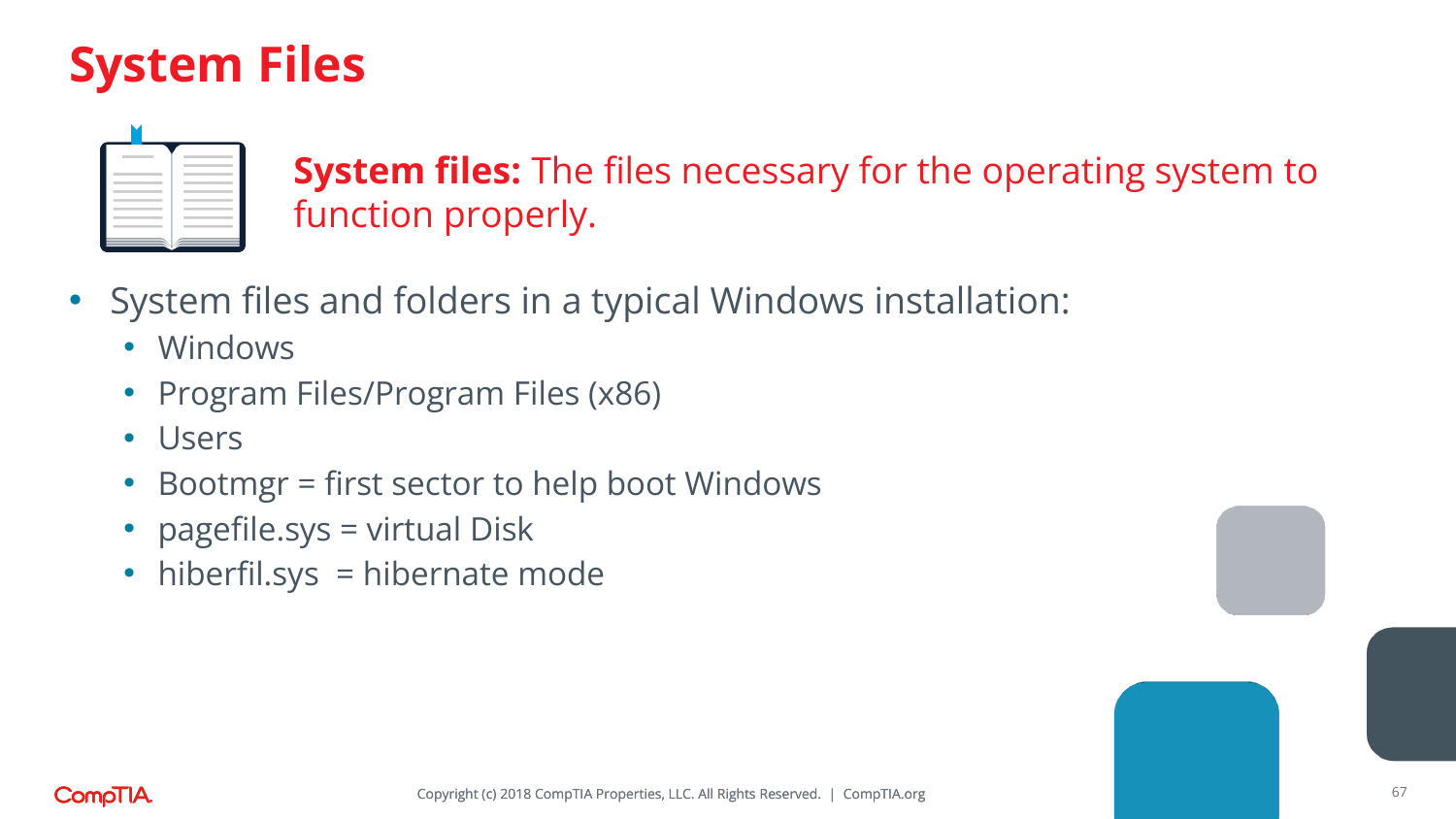

# System Files
System files: The files necessary for the operating system to function properly.
System files and folders in a typical Windows installation:
Windows
Program Files/Program Files (x86)
Users
Bootmgr = first sector to help boot Windows
pagefile.sys = virtual Disk
hiberfil.sys  = hibernate mode
67